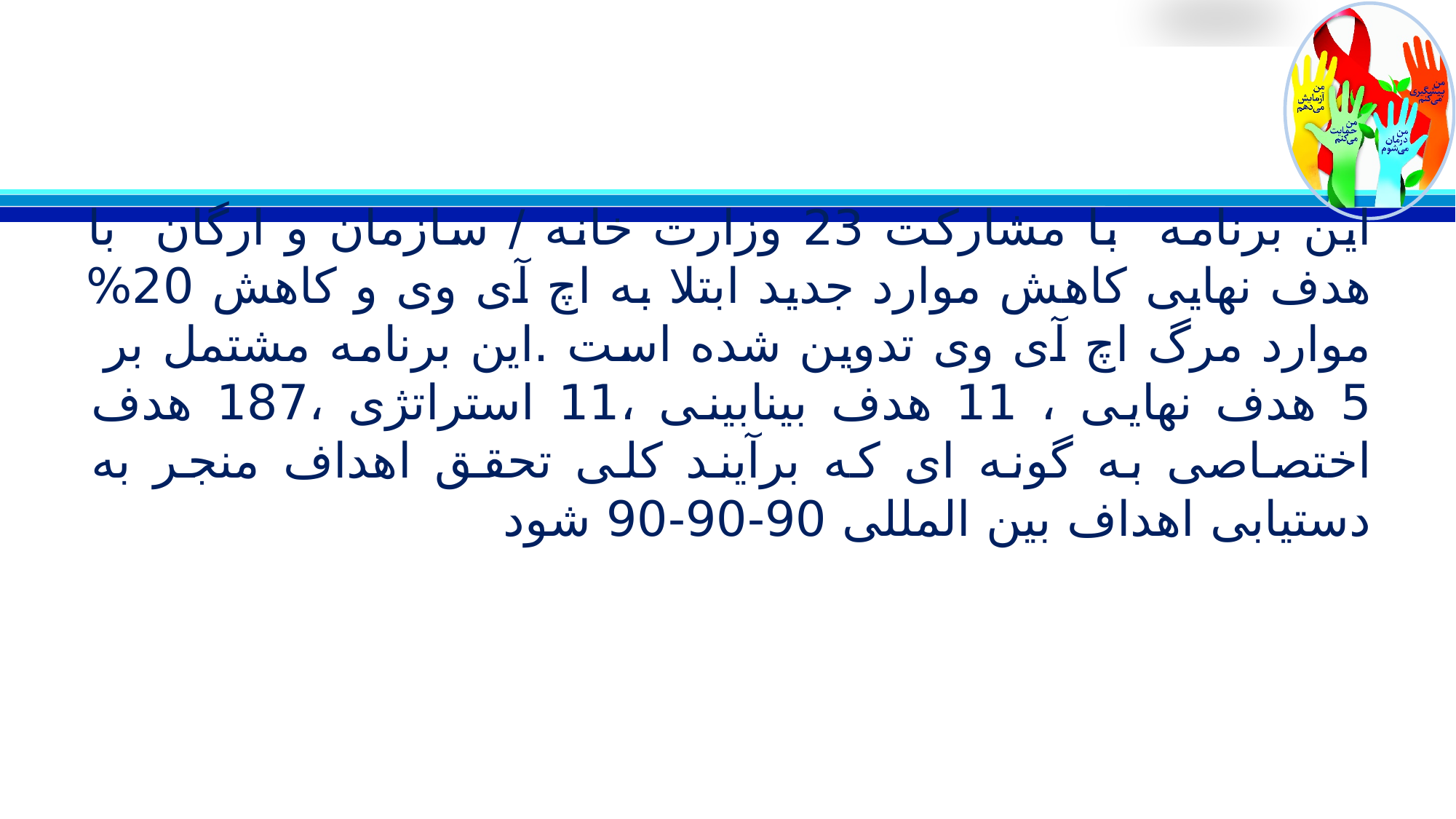

#
این برنامه  با مشارکت 23 وزارت خانه / سازمان و ارگان  با هدف نهایی کاهش موارد جدید ابتلا به اچ آی وی و کاهش 20% موارد مرگ اچ آی وی تدوین شده است .این برنامه مشتمل بر  5 هدف نهایی ، 11 هدف بینابینی ،11 استراتژی ،187 هدف اختصاصی به گونه ای که برآیند کلی تحقق اهداف منجر به دستیابی اهداف بین المللی 90-90-90 شود